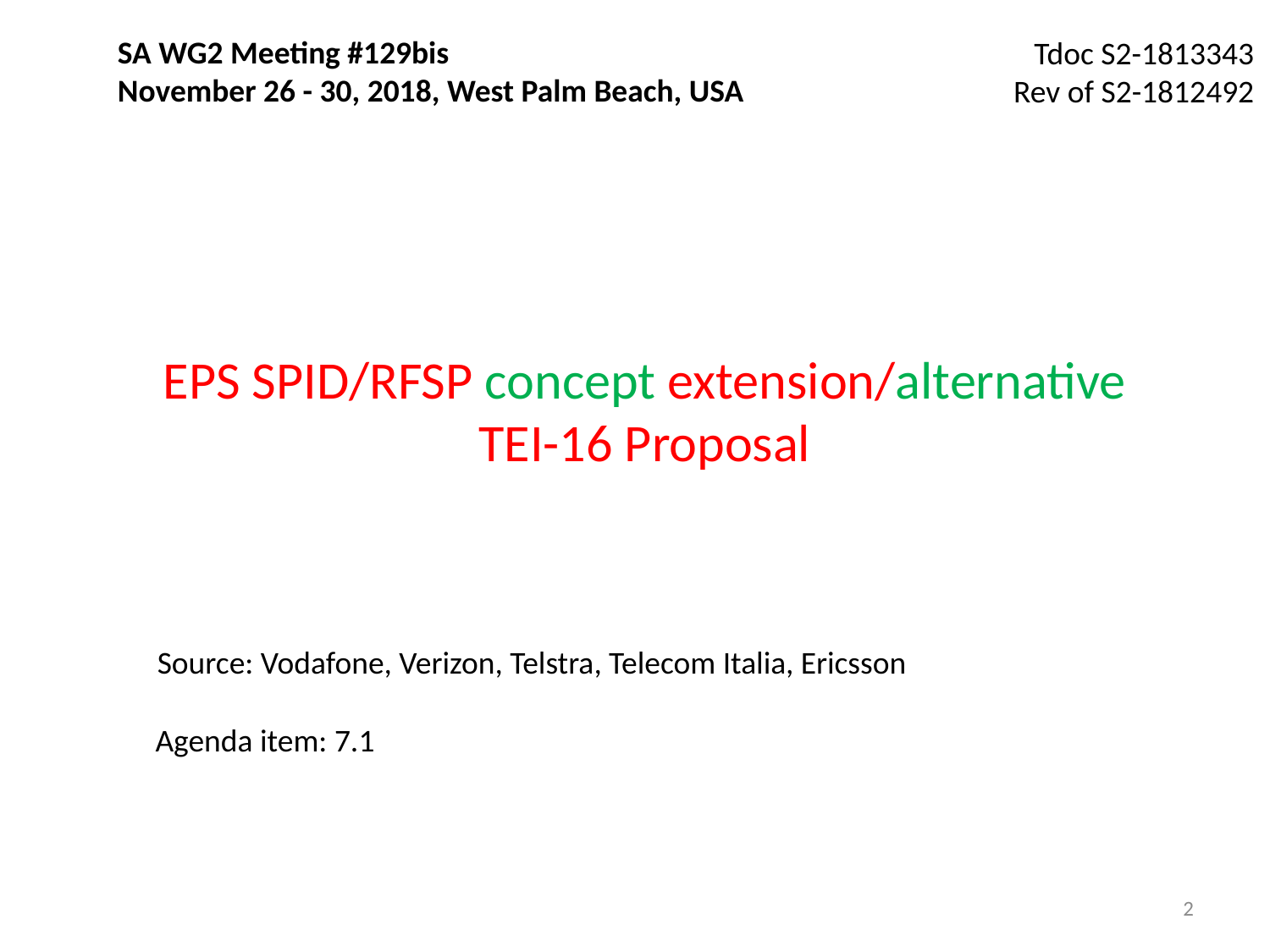

SA WG2 Meeting #129bis
November 26 - 30, 2018, West Palm Beach, USA
Tdoc S2-1813343
Rev of S2-1812492

# EPS SPID/RFSP concept extension/alternative TEI-16 Proposal
Source: Vodafone, Verizon, Telstra, Telecom Italia, Ericsson
Agenda item: 7.1
2